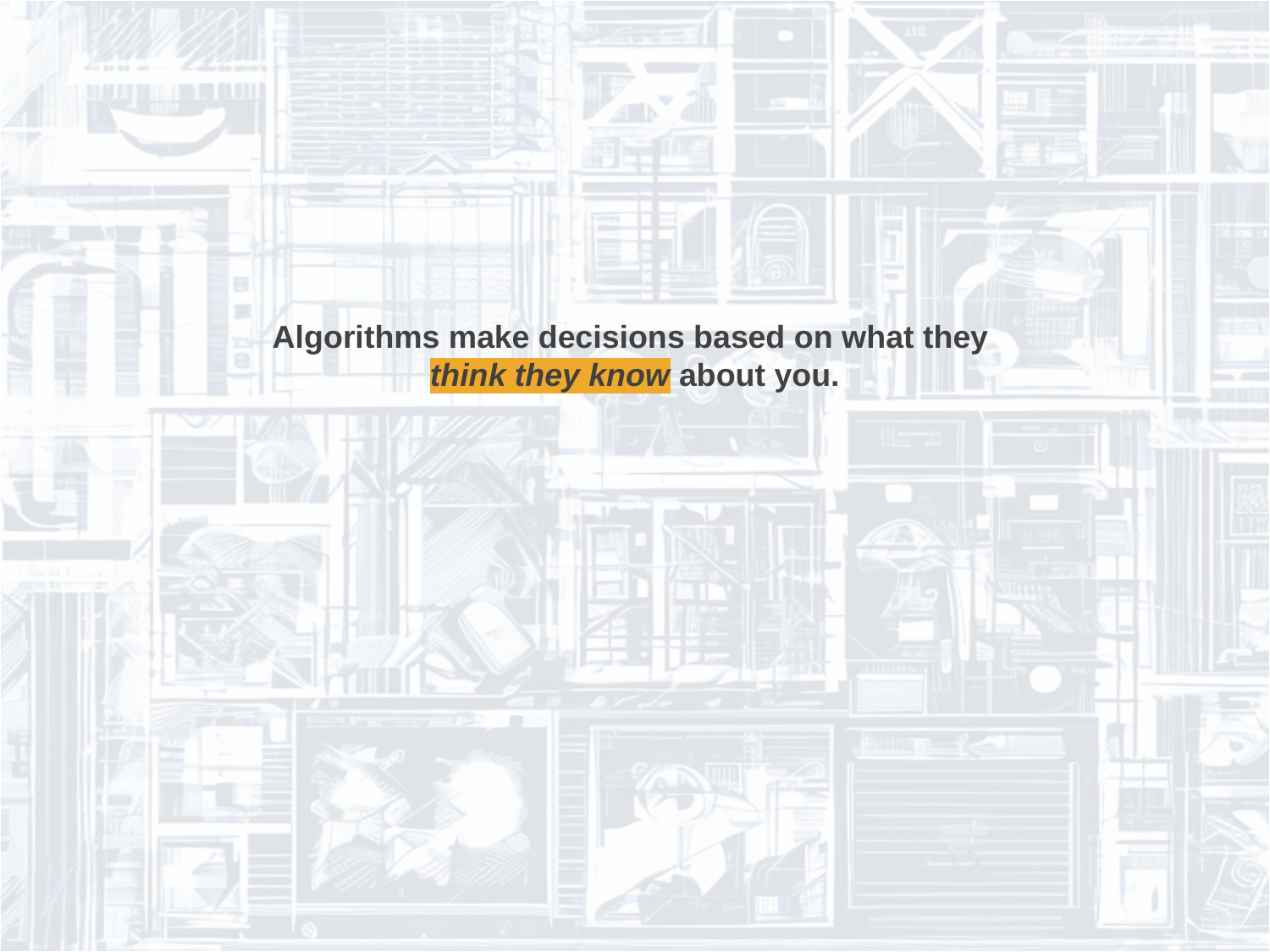

Algorithms make decisions based on what they
think they know about you.